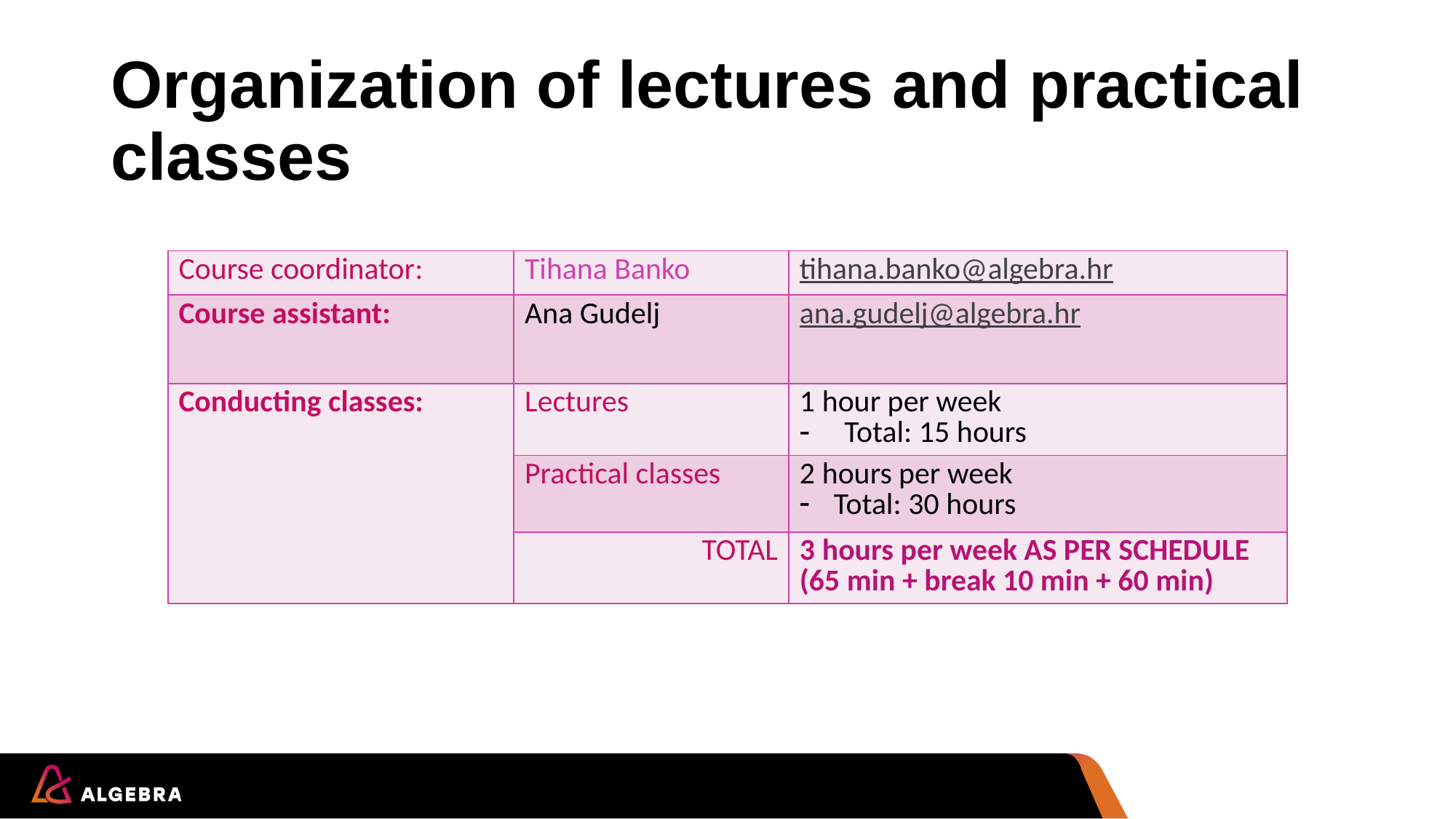

# Organization of lectures and practical classes
| Course coordinator: | Tihana Banko | tihana.banko@algebra.hr |
| --- | --- | --- |
| Course assistant: | Ana Gudelj | ana.gudelj@algebra.hr |
| Conducting classes: | Lectures | 1 hour per week Total: 15 hours |
|  | Practical classes | 2 hours per week Total: 30 hours |
|  | TOTAL | 3 hours per week AS PER SCHEDULE (65 min + break 10 min + 60 min) |